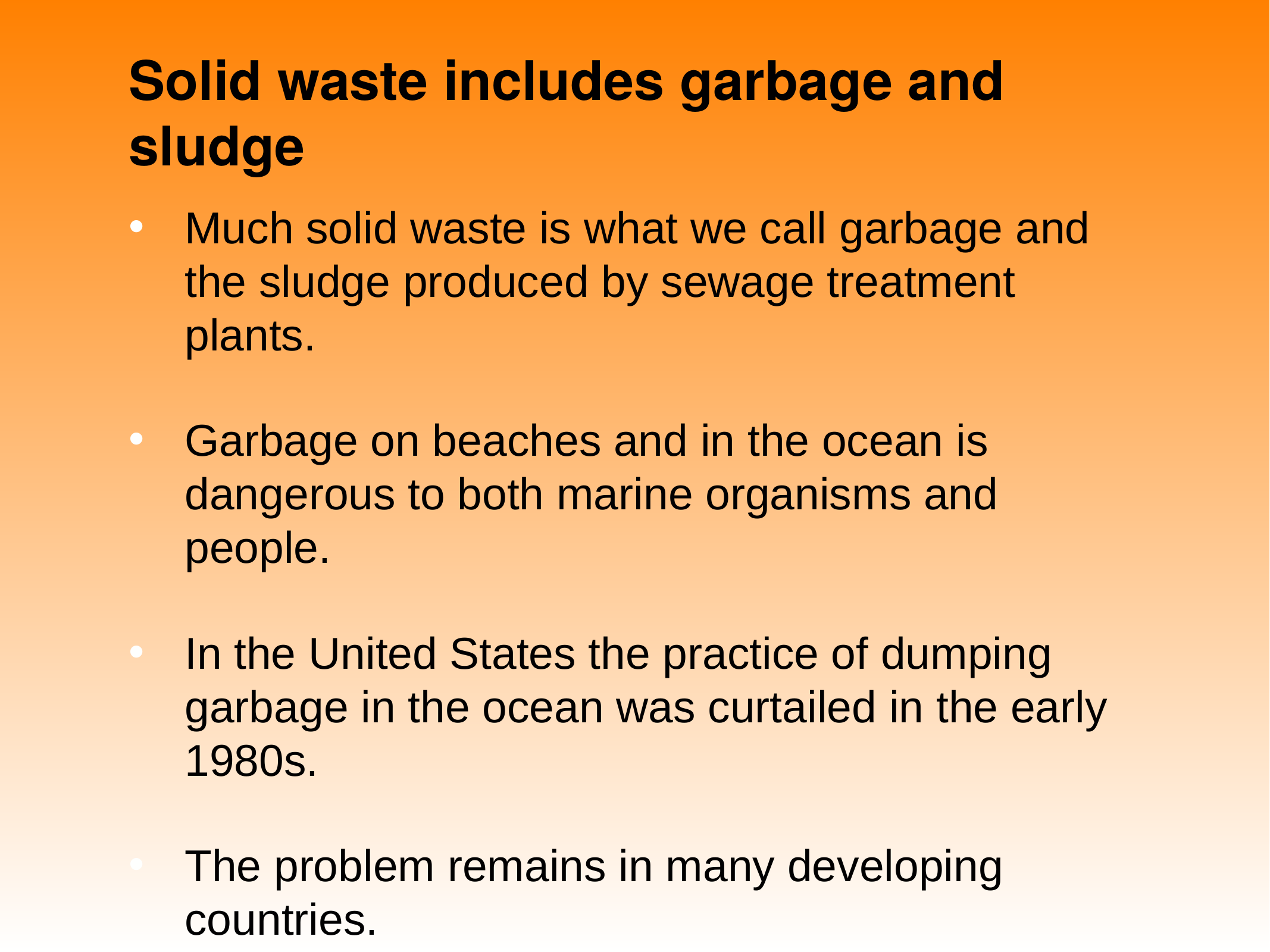

# Solid waste includes garbage and sludge
Much solid waste is what we call garbage and the sludge produced by sewage treatment plants.
Garbage on beaches and in the ocean is dangerous to both marine organisms and people.
In the United States the practice of dumping garbage in the ocean was curtailed in the early 1980s.
The problem remains in many developing countries.